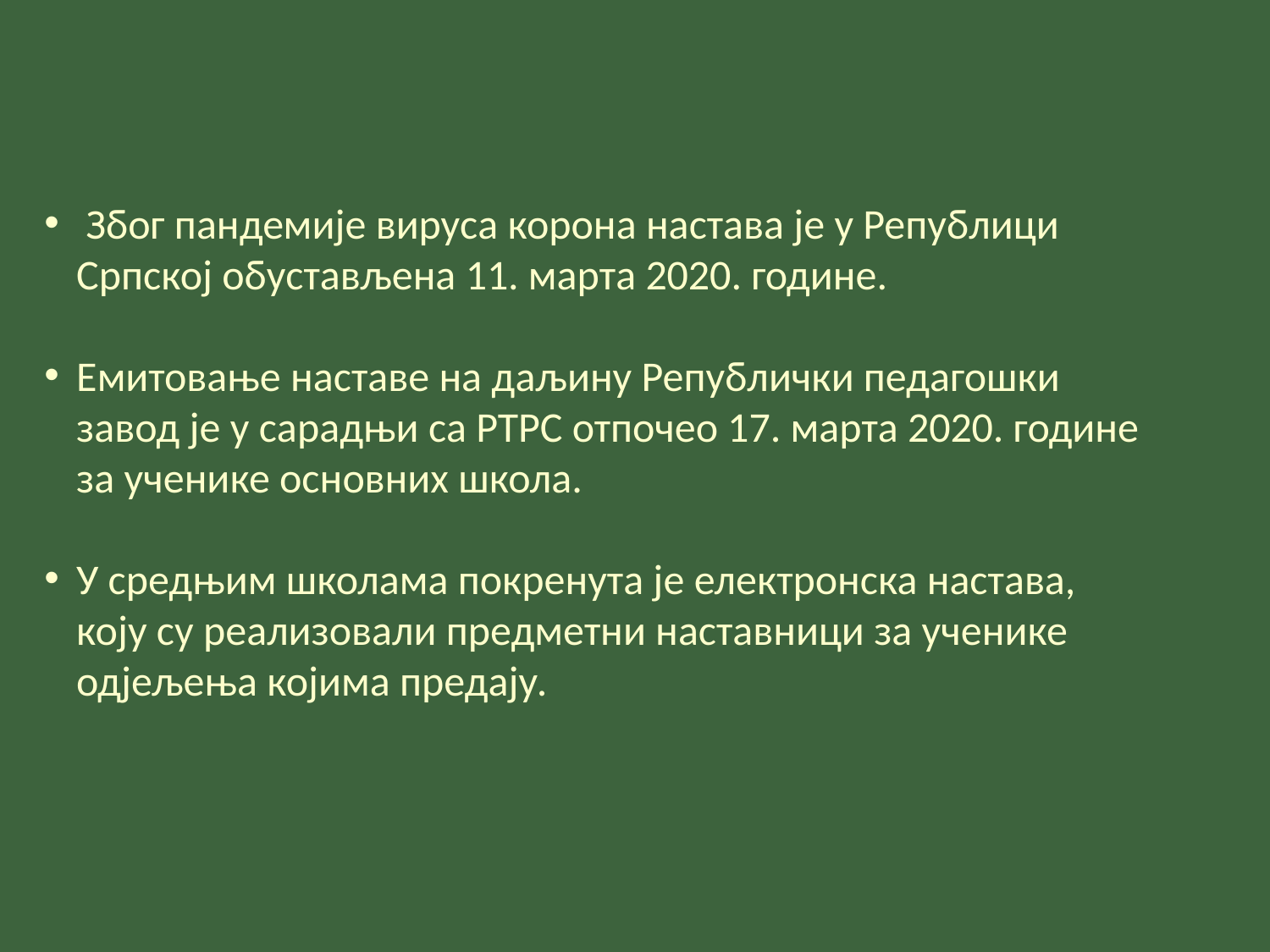

Због пандемије вируса корона настава је у Републици Српској обустављена 11. марта 2020. године.

Емитовање наставе на даљину Републички педагошки завод је у сарадњи са РТРС отпочео 17. марта 2020. године за ученике основних школа.

У средњим школама покренута је електронска настава, коју су реализовали предметни наставници за ученике одјељења којима предају.